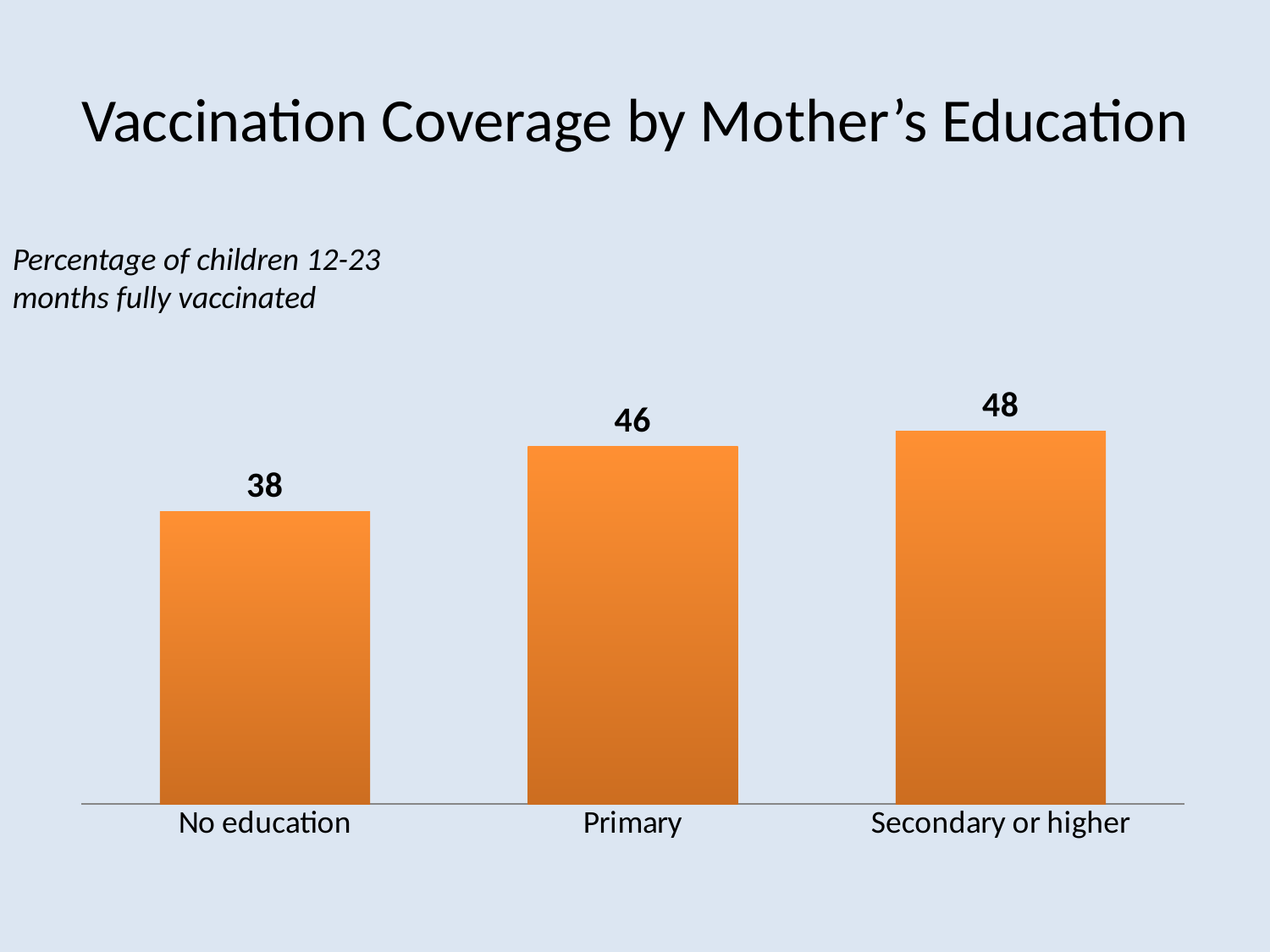

# Vaccination Coverage by Mother’s Education
Percentage of children 12-23 months fully vaccinated

### Chart

| Category |  |
|---|---|
| No education | 37.6 |
| Primary | 46.0 |
| Secondary or higher | 48.0 |